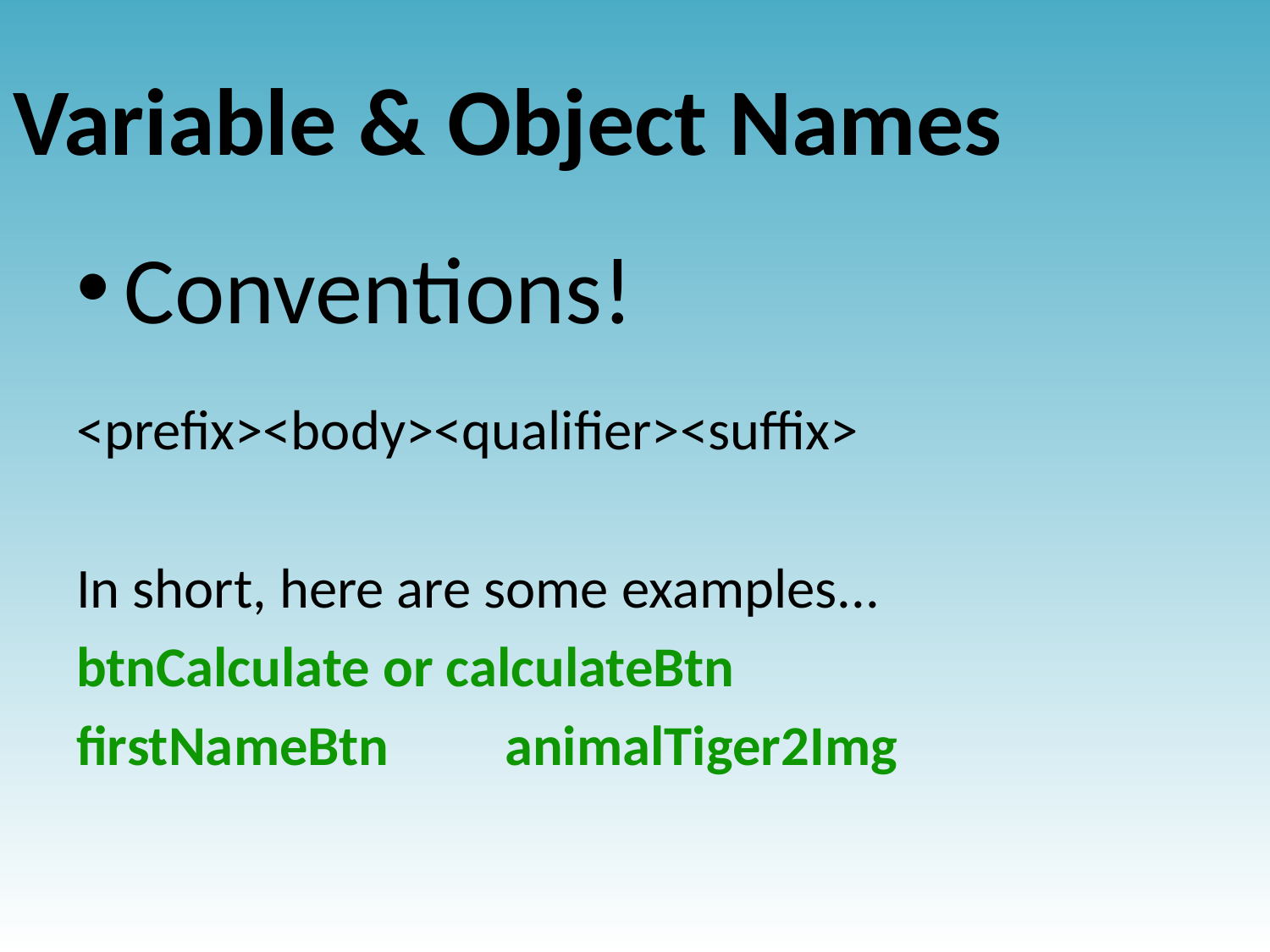

# Variable & Object Names
Conventions!

<prefix><body><qualifier><suffix>

In short, here are some examples...
btnCalculate or calculateBtn
firstNameBtn	animalTiger2Img